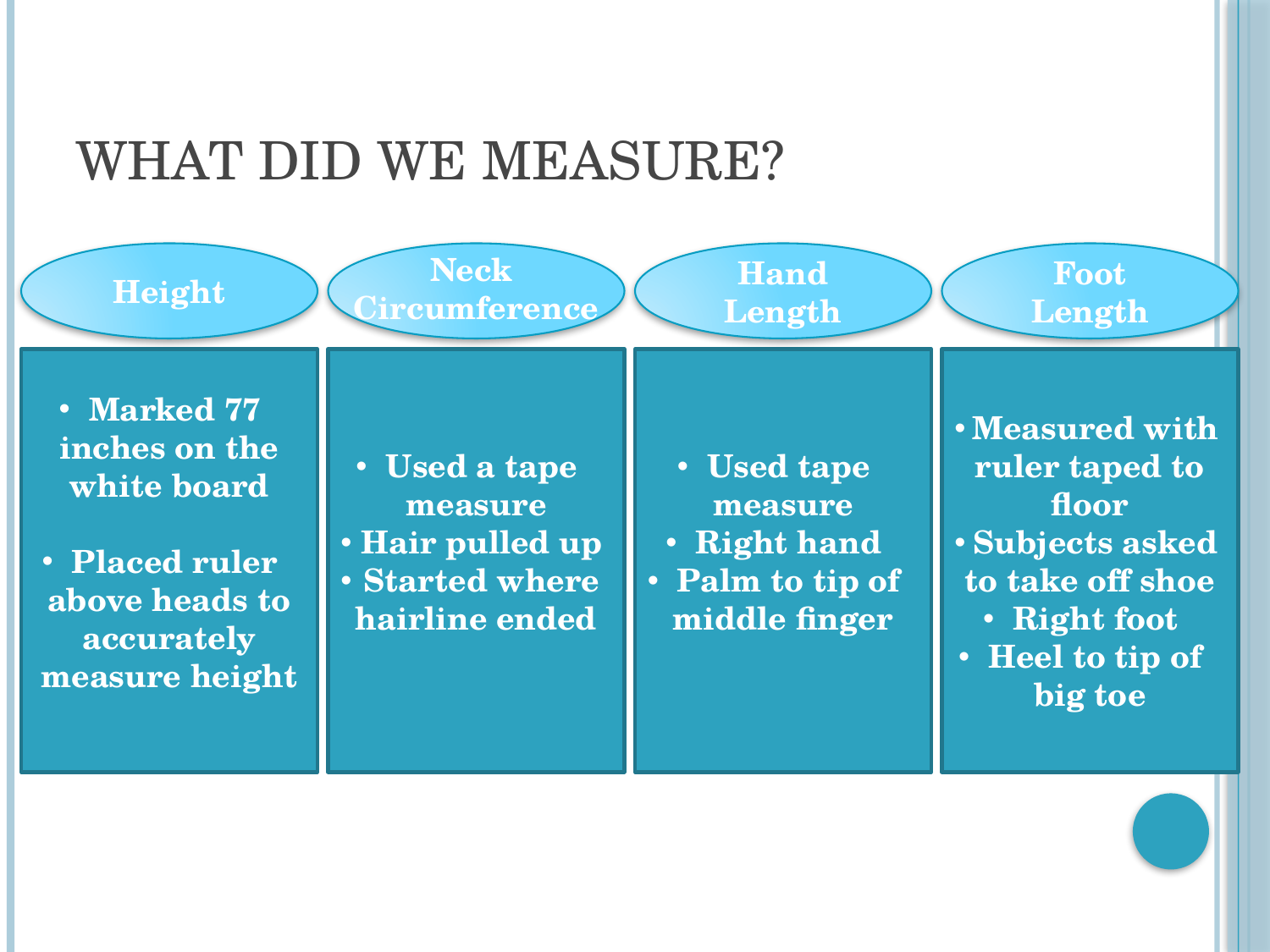

# What did we measure?
Height
Neck
Circumference

Hand Length
Foot Length
Marked 77 inches on the white board

Placed ruler above heads to accurately measure height

Used a tape measure
Hair pulled up
Started where hairline ended

Used tape measure
Right hand
Palm to tip of middle finger

Measured with ruler taped to floor
Subjects asked to take off shoe
Right foot
Heel to tip of big toe